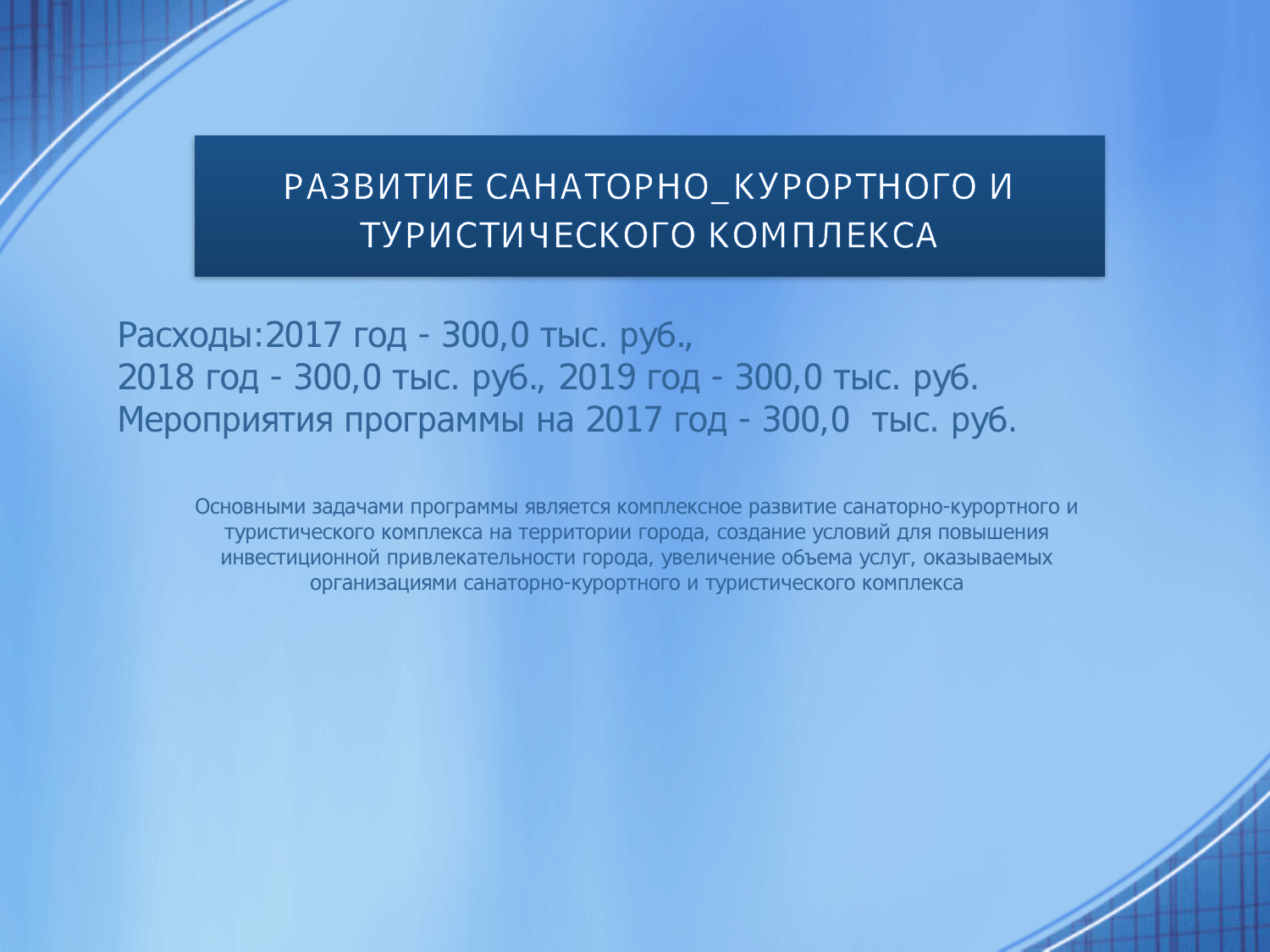

РАЗВИТИЕ САНАТОРНО_КУРОРТНОГО И ТУРИСТИЧЕСКОГО КОМПЛЕКСА
Расходы:2017 год - 300,0 тыс. руб.,
2018 год - 300,0 тыс. руб., 2019 год - 300,0 тыс. руб.
Мероприятия программы на 2017 год - 300,0  тыс. руб.
Основными задачами программы является комплексное развитие санаторно-курортного и туристического комплекса на территории города, создание условий для повышения инвестиционной привлекательности города, увеличение объема услуг, оказываемых организациями санаторно-курортного и туристического комплекса